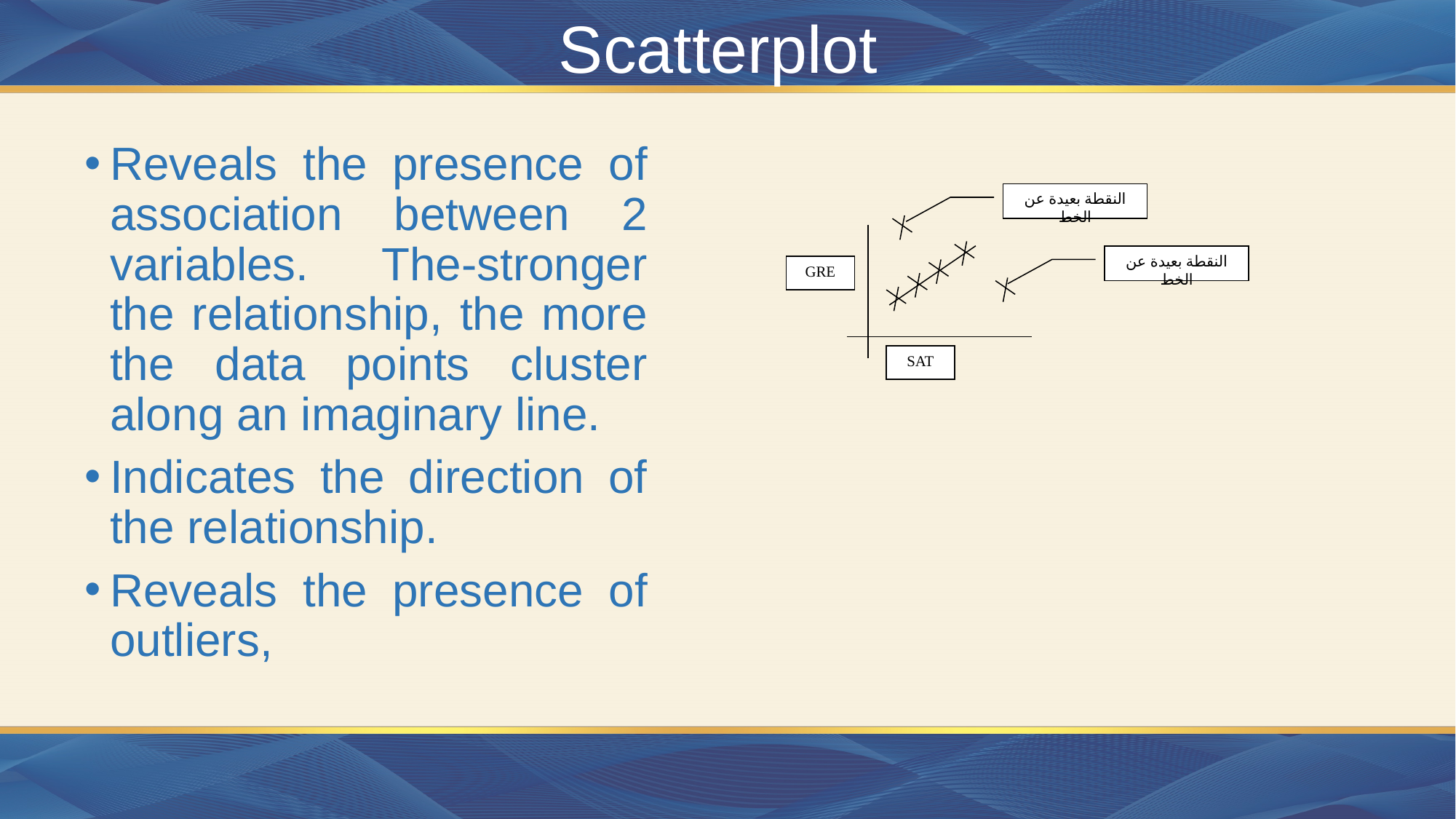

# Scatterplot
Reveals the presence of association between 2 variables. The-stronger the relationship, the more the data points cluster along an imaginary line.
Indicates the direction of the relationship.
Reveals the presence of outliers,
النقطة بعيدة عن الخط
النقطة بعيدة عن الخط
GRE
SAT